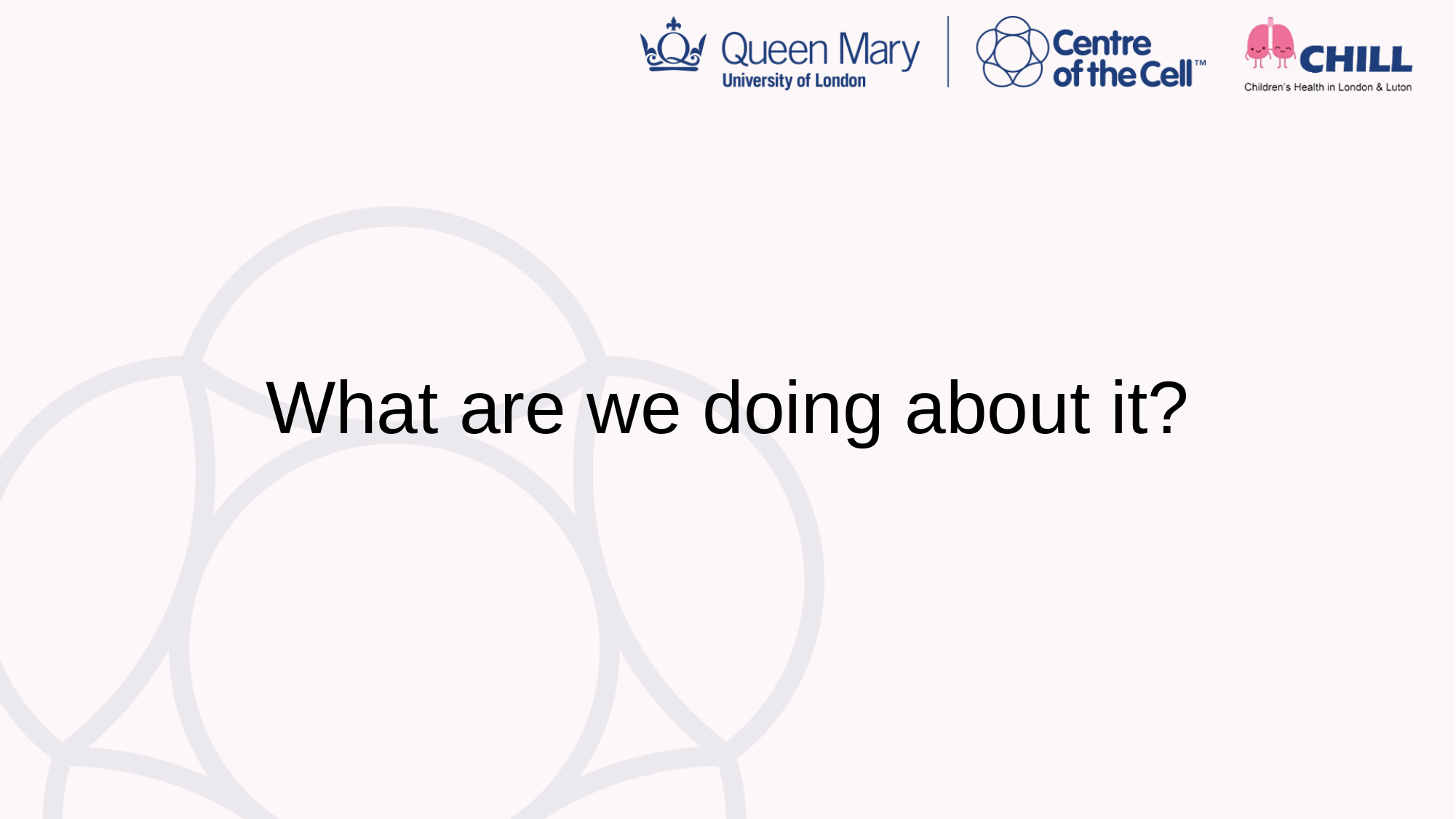

# What are we doing about it?